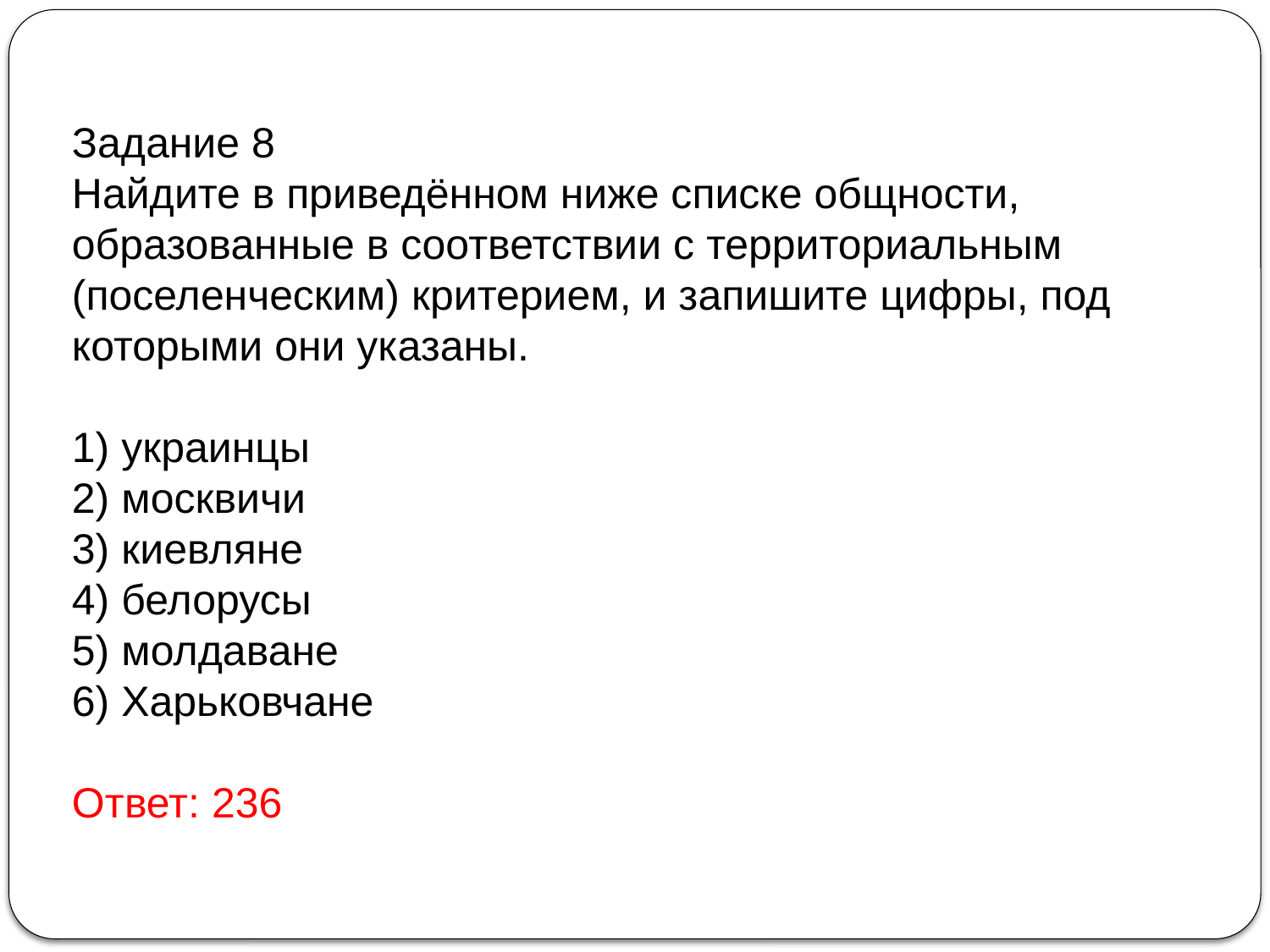

Задание 8
Найдите в приведённом ниже списке общности, образованные в соответствии с территориальным (поселенческим) критерием, и запишите цифры, под которыми они указаны.

1) украинцы
2) москвичи
3) киевляне
4) белорусы
5) молдаване
6) Харьковчане

Ответ: 236